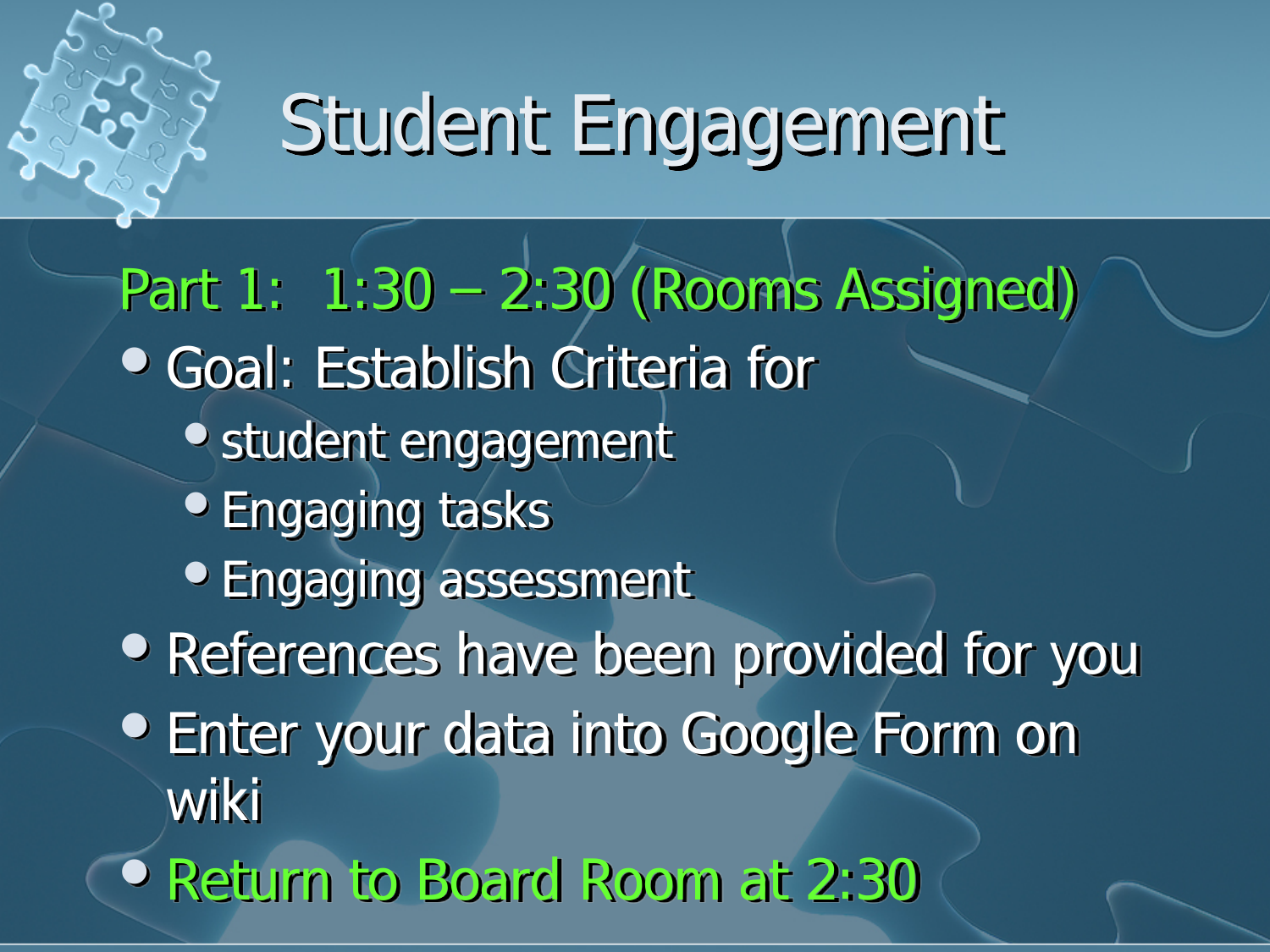

# Student Engagement
Part 1:  1:30 – 2:30 (Rooms Assigned)
Goal: Establish Criteria for
student engagement
Engaging tasks
Engaging assessment
References have been provided for you
Enter your data into Google Form on wiki
Return to Board Room at 2:30